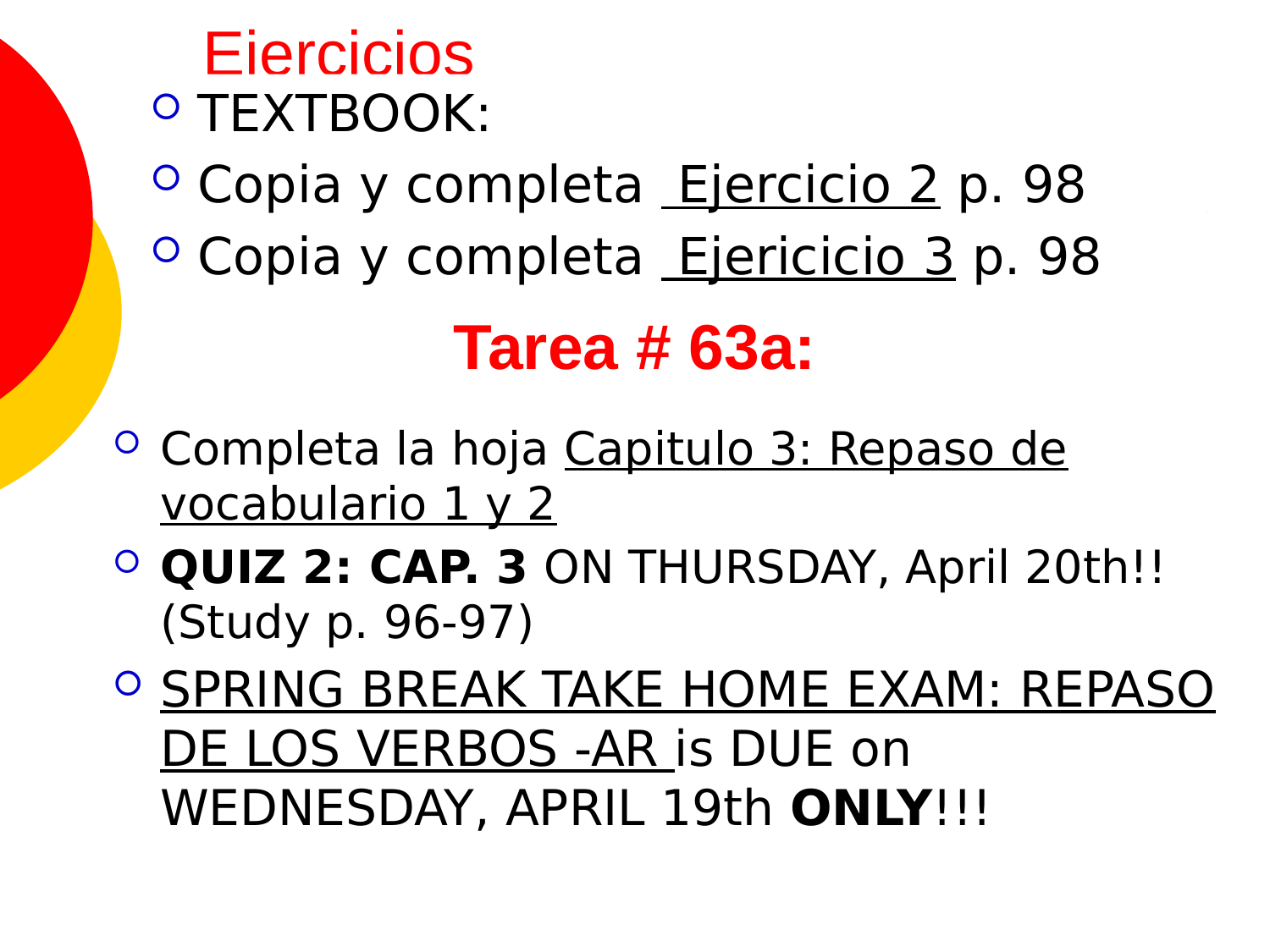

# Ejercicios
TEXTBOOK:
Copia y completa  Ejercicio 2 p. 98
Copia y completa  Ejericicio 3 p. 98
Tarea # 63a:
Completa la hoja Capitulo 3: Repaso de vocabulario 1 y 2
QUIZ 2: CAP. 3 ON THURSDAY, April 20th!! (Study p. 96-97)
SPRING BREAK TAKE HOME EXAM: REPASO DE LOS VERBOS -AR is DUE on WEDNESDAY, APRIL 19th ONLY!!!